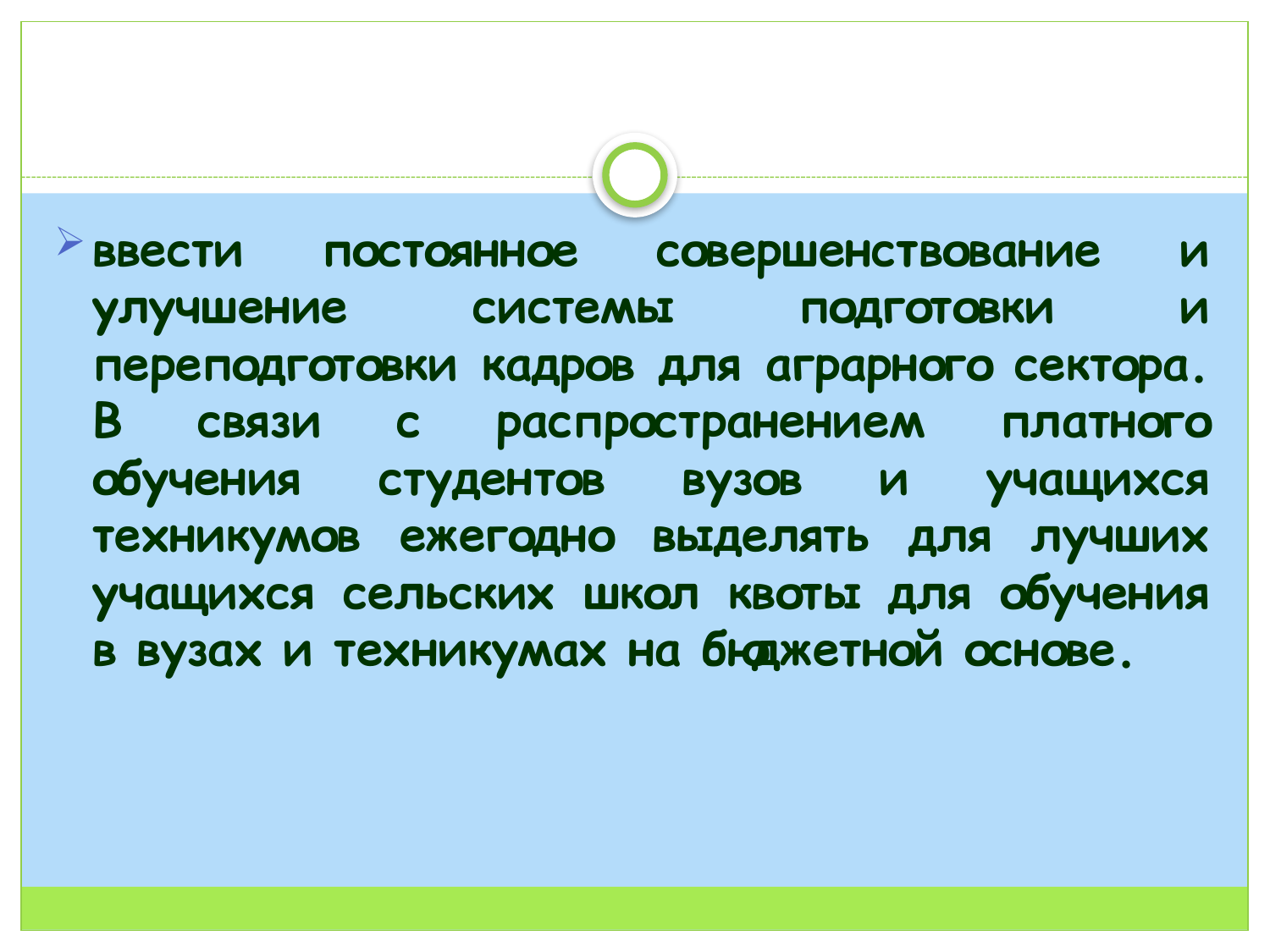

ввести постоянное совершенствование и улучшение системы подготовки и переподготовки кадров для аграрного сектора. В связи с распространением платного обучения студентов вузов и учащихся техникумов ежегодно выделять для лучших учащихся сельских школ квоты для обучения в вузах и техникумах на бюджетной основе.